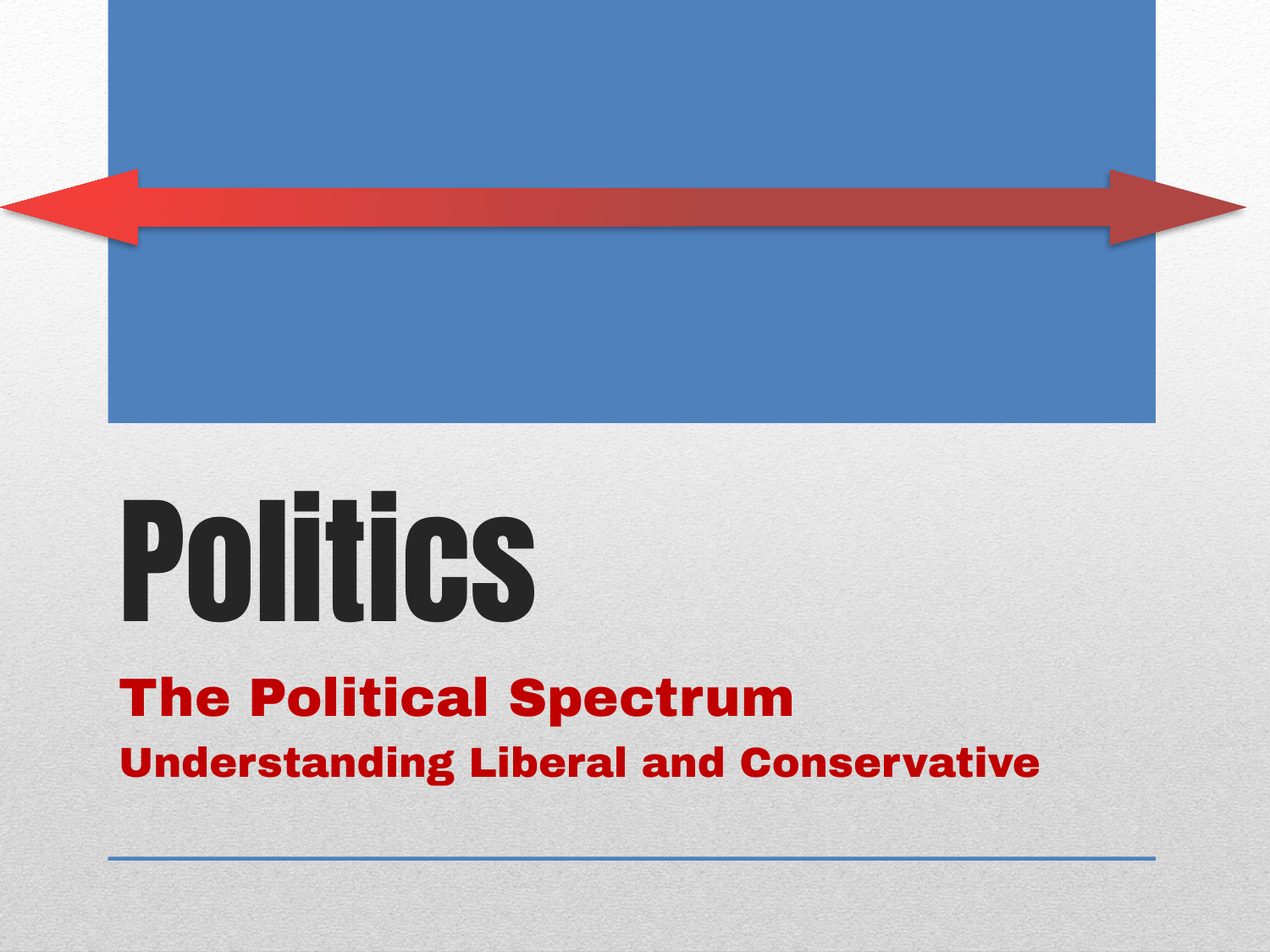

# Politics
The Political Spectrum
Understanding Liberal and Conservative